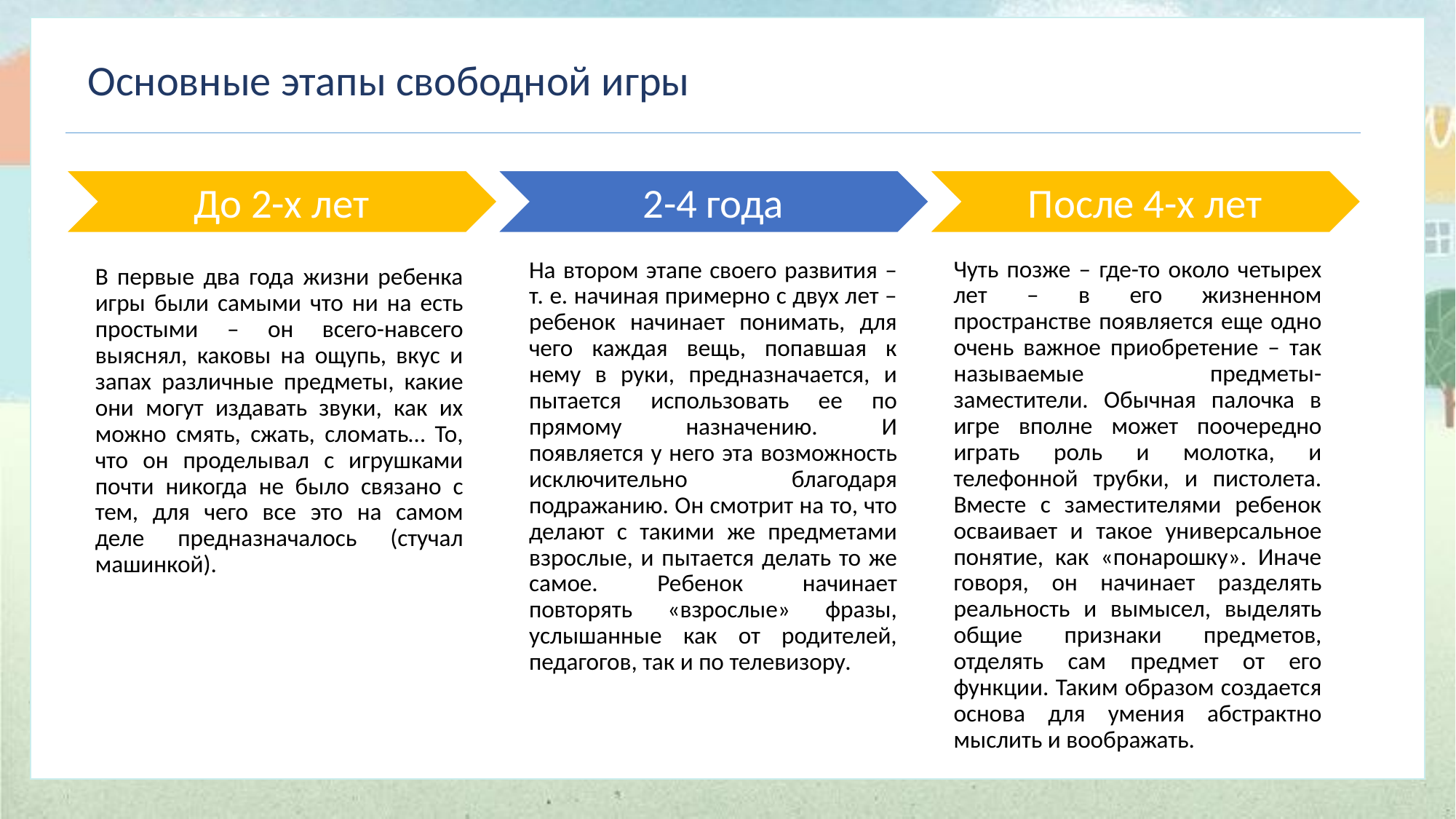

Основные этапы свободной игры
До 2-х лет
2-4 года
После 4-х лет
На втором этапе своего развития – т. е. начиная примерно с двух лет – ребенок начинает понимать, для чего каждая вещь, попавшая к нему в руки, предназначается, и пытается использовать ее по прямому назначению. И появляется у него эта возможность исключительно благодаря подражанию. Он смотрит на то, что делают с такими же предметами взрослые, и пытается делать то же самое. Ребенок начинает повторять «взрослые» фразы, услышанные как от родителей, педагогов, так и по телевизору.
В первые два года жизни ребенка игры были самыми что ни на есть простыми – он всего-навсего выяснял, каковы на ощупь, вкус и запах различные предметы, какие они могут издавать звуки, как их можно смять, сжать, сломать… То, что он проделывал с игрушками почти никогда не было связано с тем, для чего все это на самом деле предназначалось (стучал машинкой).
Чуть позже – где-то около четырех лет – в его жизненном пространстве появляется еще одно очень важное приобретение – так называемые предметы-заместители. Обычная палочка в игре вполне может поочередно играть роль и молотка, и телефонной трубки, и пистолета. Вместе с заместителями ребенок осваивает и такое универсальное понятие, как «понарошку». Иначе говоря, он начинает разделять реальность и вымысел, выделять общие признаки предметов, отделять сам предмет от его функции. Таким образом создается основа для умения абстрактно мыслить и воображать.